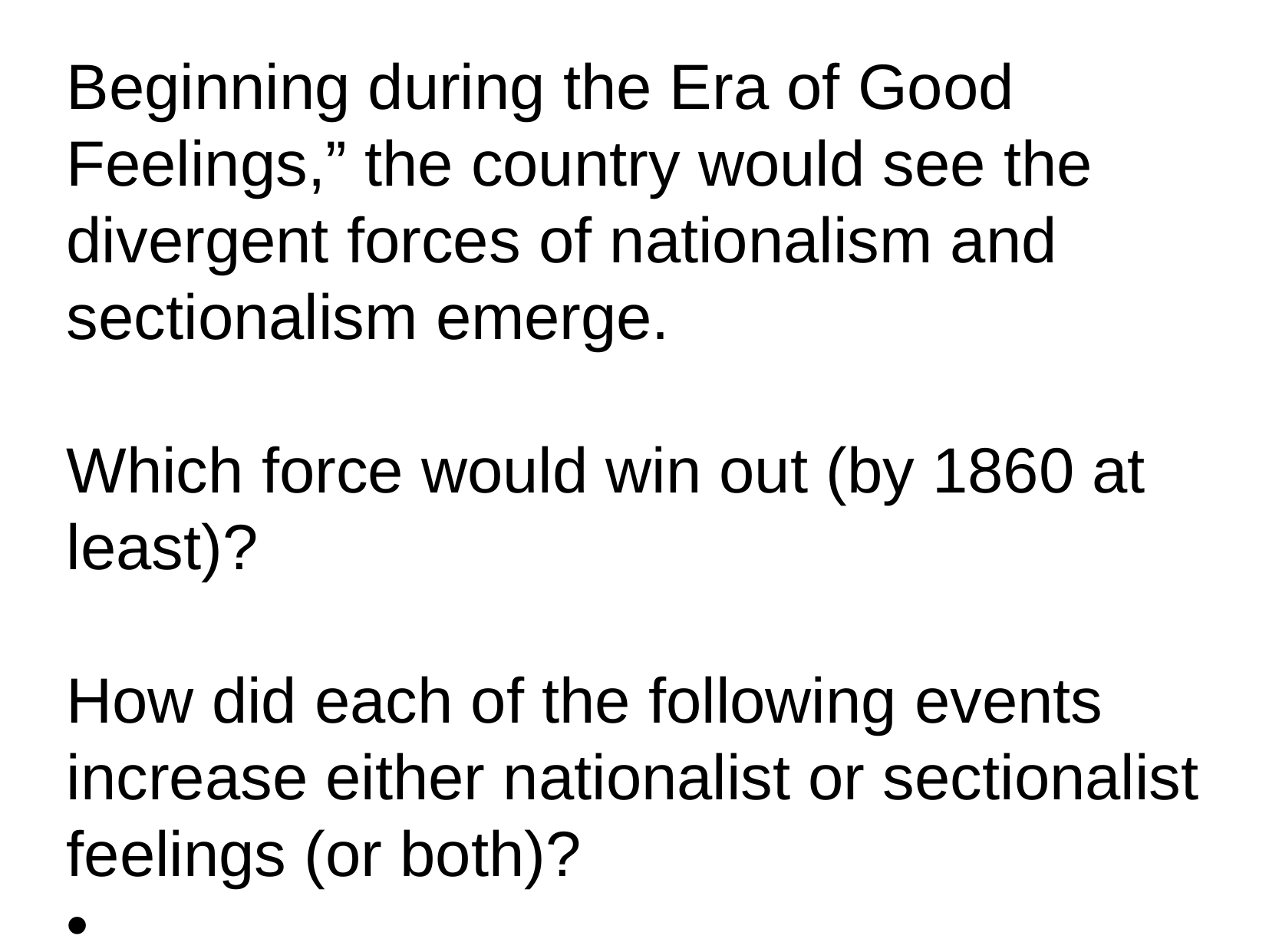

Beginning during the Era of Good Feelings,” the country would see the divergent forces of nationalism and sectionalism emerge.

Which force would win out (by 1860 at least)?

How did each of the following events increase either nationalist or sectionalist feelings (or both)?